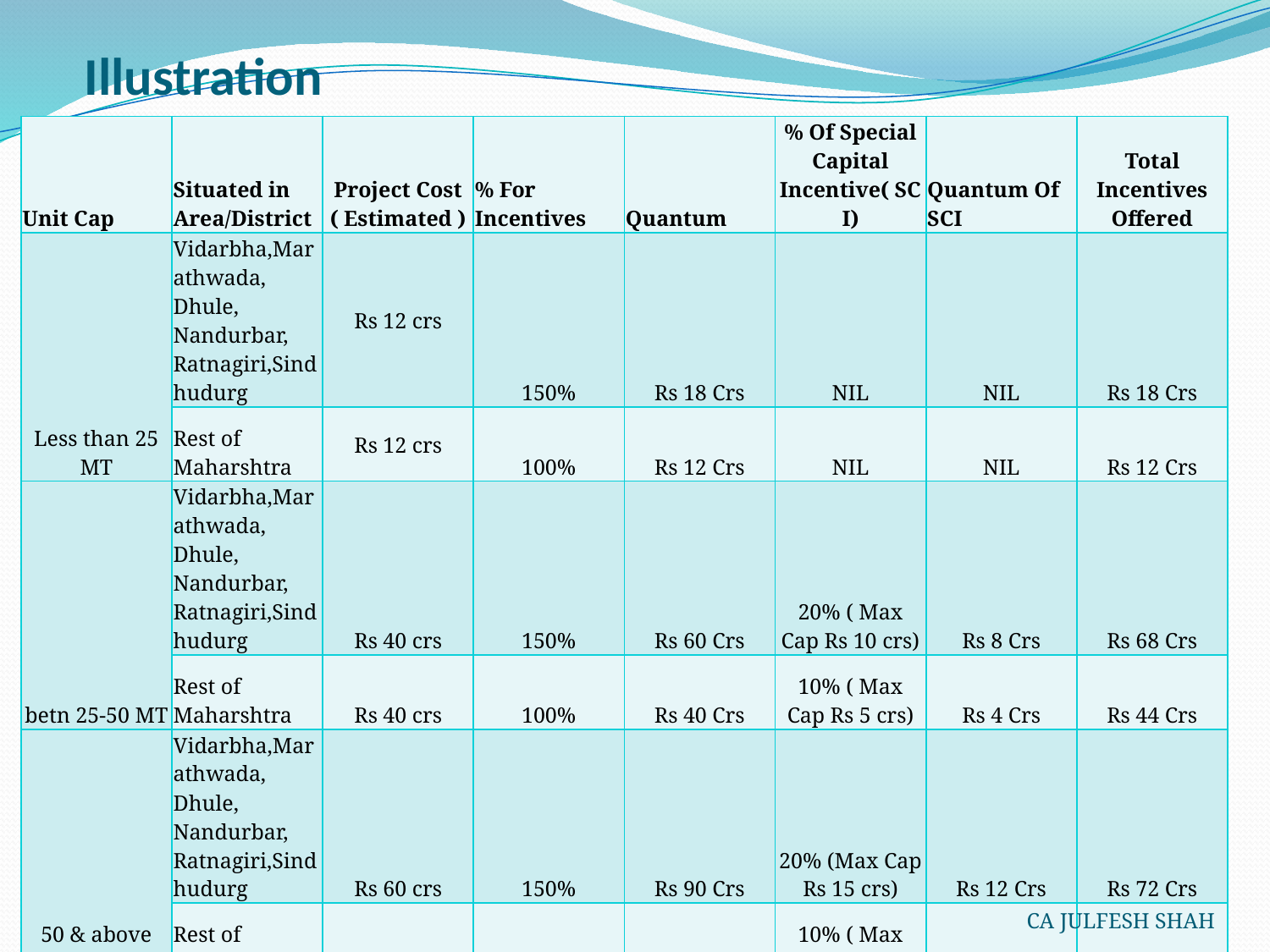

# Illustration
| Unit Cap | Situated in Area/District | Project Cost ( Estimated ) | % For Incentives | Quantum | % Of Special Capital Incentive( SCI) | Quantum Of SCI | Total Incentives Offered |
| --- | --- | --- | --- | --- | --- | --- | --- |
| Less than 25 MT | Vidarbha,Marathwada, Dhule, Nandurbar, Ratnagiri,Sindhudurg | Rs 12 crs | 150% | Rs 18 Crs | NIL | NIL | Rs 18 Crs |
|  | Rest of Maharshtra | Rs 12 crs | 100% | Rs 12 Crs | NIL | NIL | Rs 12 Crs |
| betn 25-50 MT | Vidarbha,Marathwada, Dhule, Nandurbar, Ratnagiri,Sindhudurg | Rs 40 crs | 150% | Rs 60 Crs | 20% ( Max Cap Rs 10 crs) | Rs 8 Crs | Rs 68 Crs |
|  | Rest of Maharshtra | Rs 40 crs | 100% | Rs 40 Crs | 10% ( Max Cap Rs 5 crs) | Rs 4 Crs | Rs 44 Crs |
| 50 & above MT | Vidarbha,Marathwada, Dhule, Nandurbar, Ratnagiri,Sindhudurg | Rs 60 crs | 150% | Rs 90 Crs | 20% (Max Cap Rs 15 crs) | Rs 12 Crs | Rs 72 Crs |
|  | Rest of Maharshtra | Rs 60 crs | 100% | Rs 60 Crs | 10% ( Max Cap Rs 10 crs) | Rs 6 Crs | Rs 66 Crs |
CA JULFESH SHAH